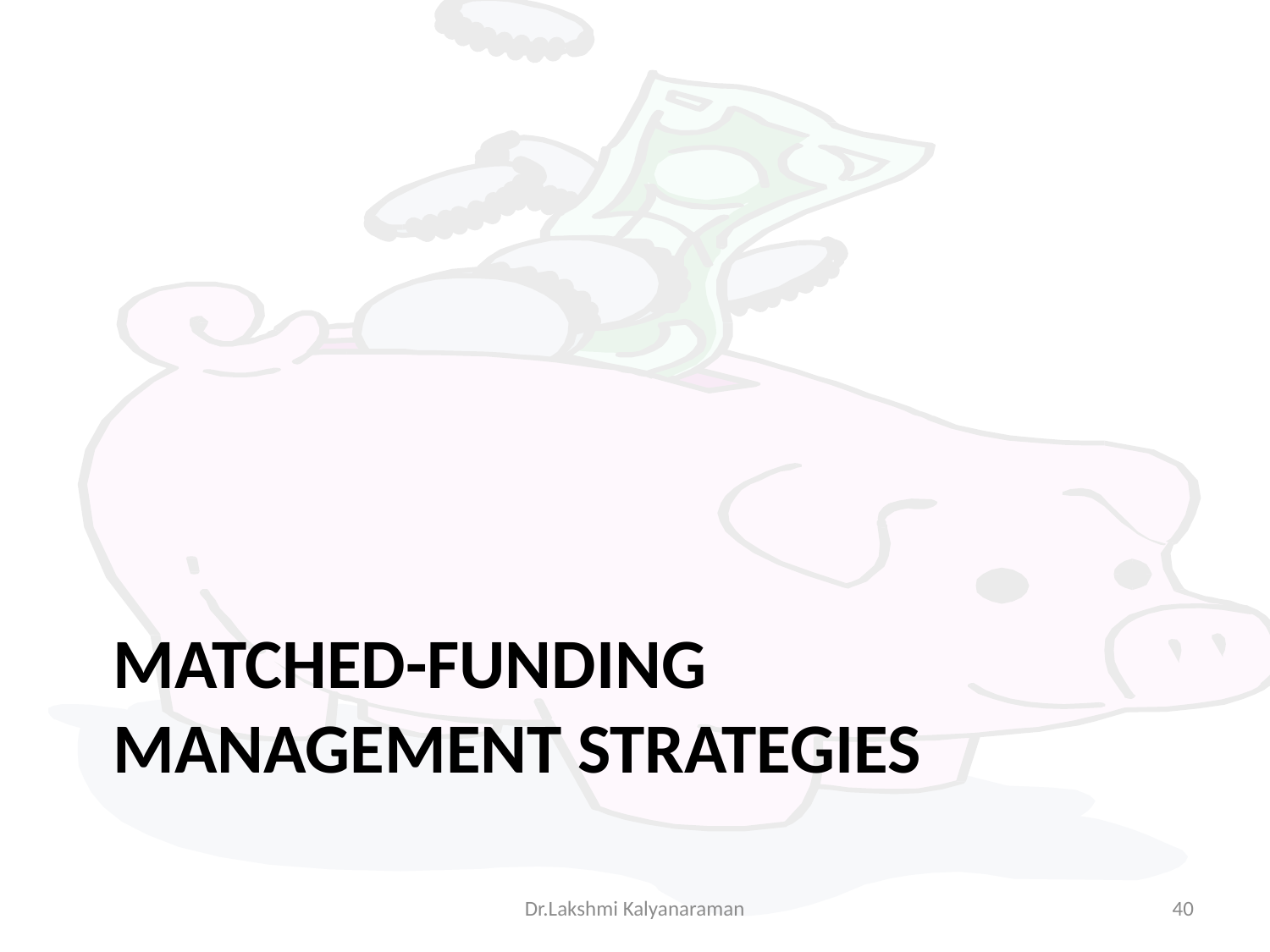

# Matched-funding management strategies
Dr.Lakshmi Kalyanaraman
40